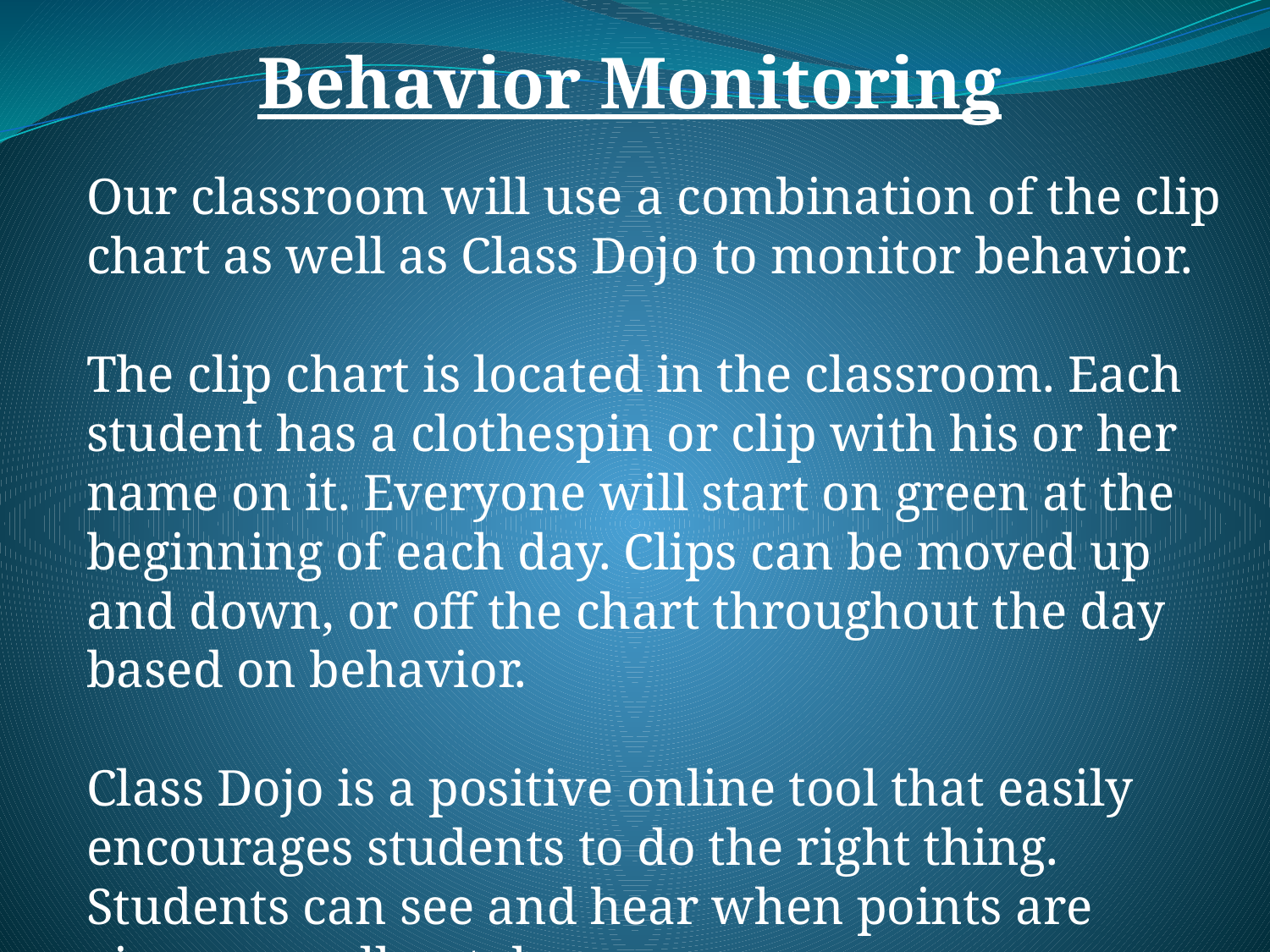

Behavior Monitoring

Our classroom will use a combination of the clip chart as well as Class Dojo to monitor behavior.

The clip chart is located in the classroom. Each student has a clothespin or clip with his or her name on it. Everyone will start on green at the beginning of each day. Clips can be moved up and down, or off the chart throughout the day based on behavior.

Class Dojo is a positive online tool that easily encourages students to do the right thing. Students can see and hear when points are given as well as taken away.